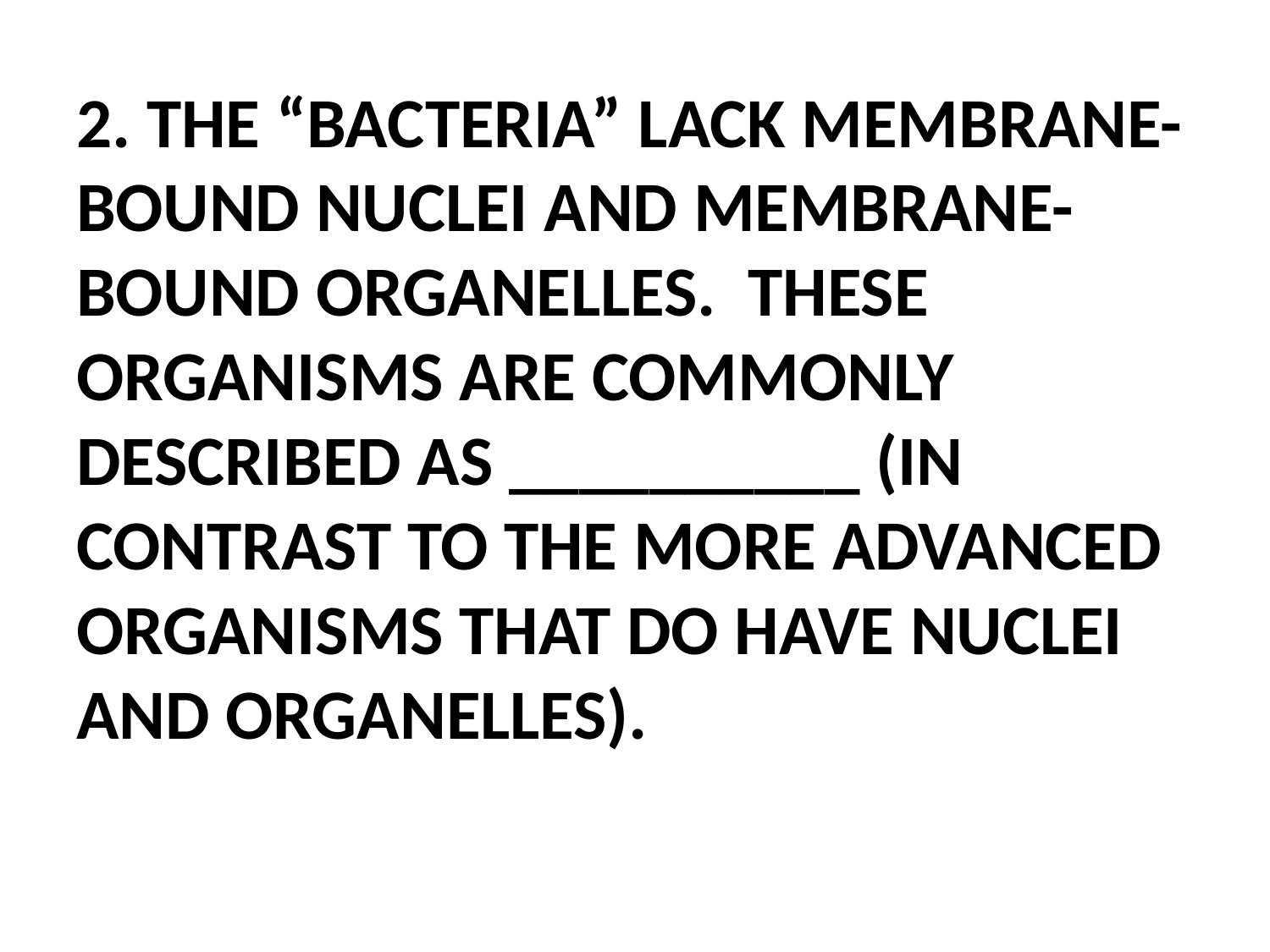

2. THE “BACTERIA” LACK MEMBRANE-BOUND NUCLEI AND MEMBRANE-BOUND ORGANELLES.  THESE ORGANISMS ARE COMMONLY DESCRIBED AS __________ (IN CONTRAST TO THE MORE ADVANCED ORGANISMS THAT DO HAVE NUCLEI AND ORGANELLES).